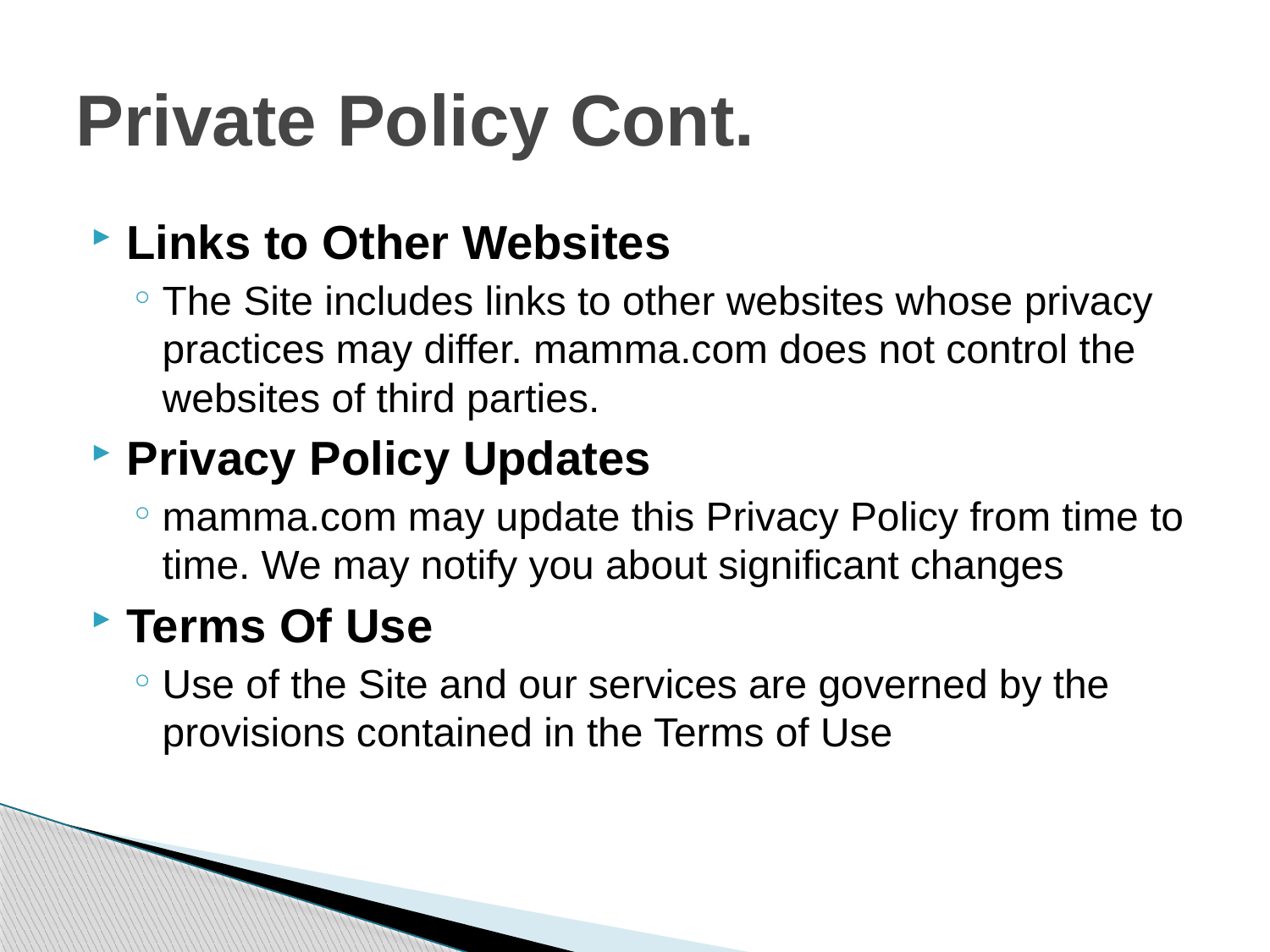

# Private Policy Cont.
Links to Other Websites
The Site includes links to other websites whose privacy practices may differ. mamma.com does not control the websites of third parties.
Privacy Policy Updates
mamma.com may update this Privacy Policy from time to time. We may notify you about significant changes
Terms Of Use
Use of the Site and our services are governed by the provisions contained in the Terms of Use